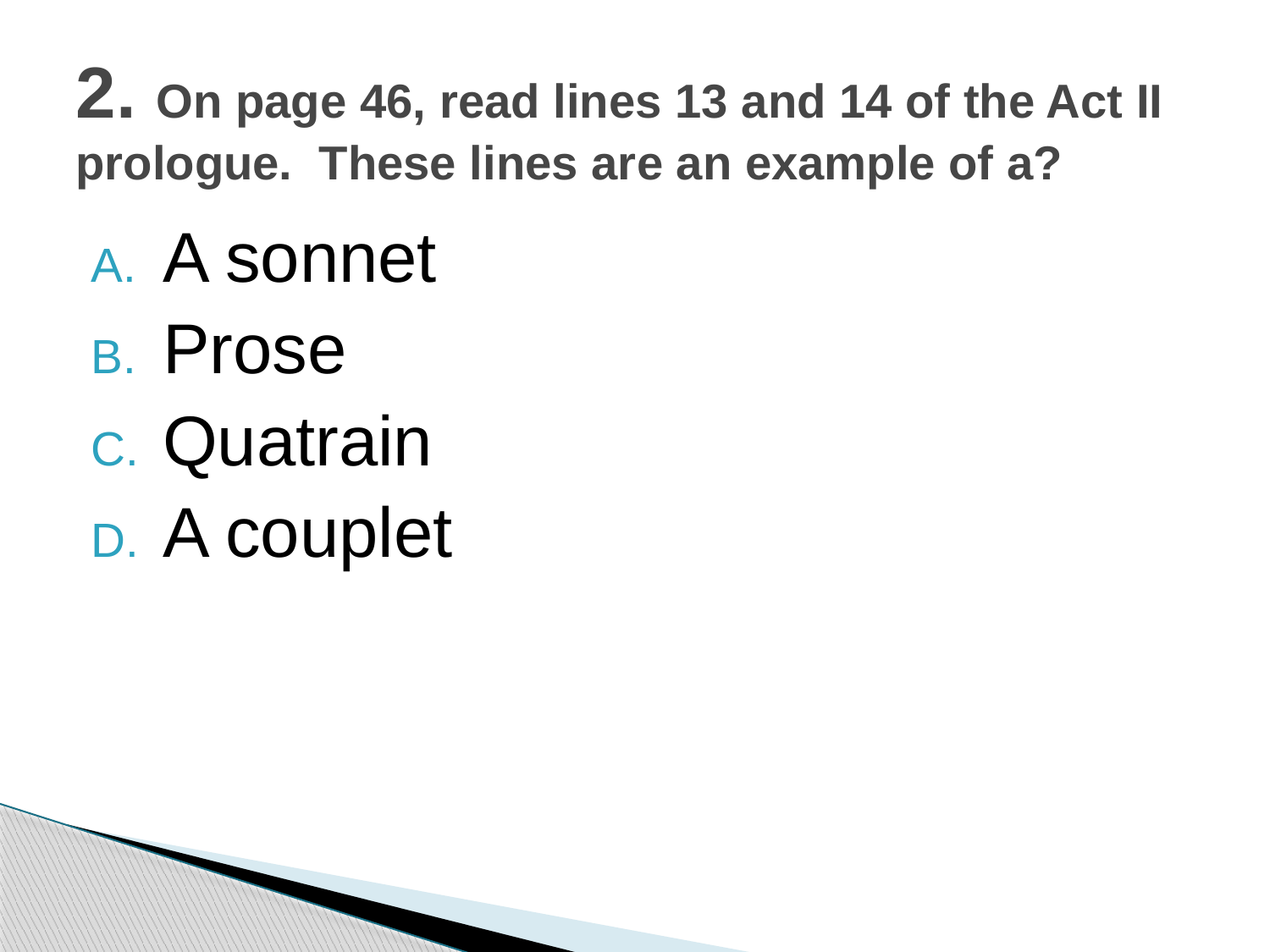

# 2. On page 46, read lines 13 and 14 of the Act II prologue.  These lines are an example of a?
A sonnet
Prose
Quatrain
A couplet